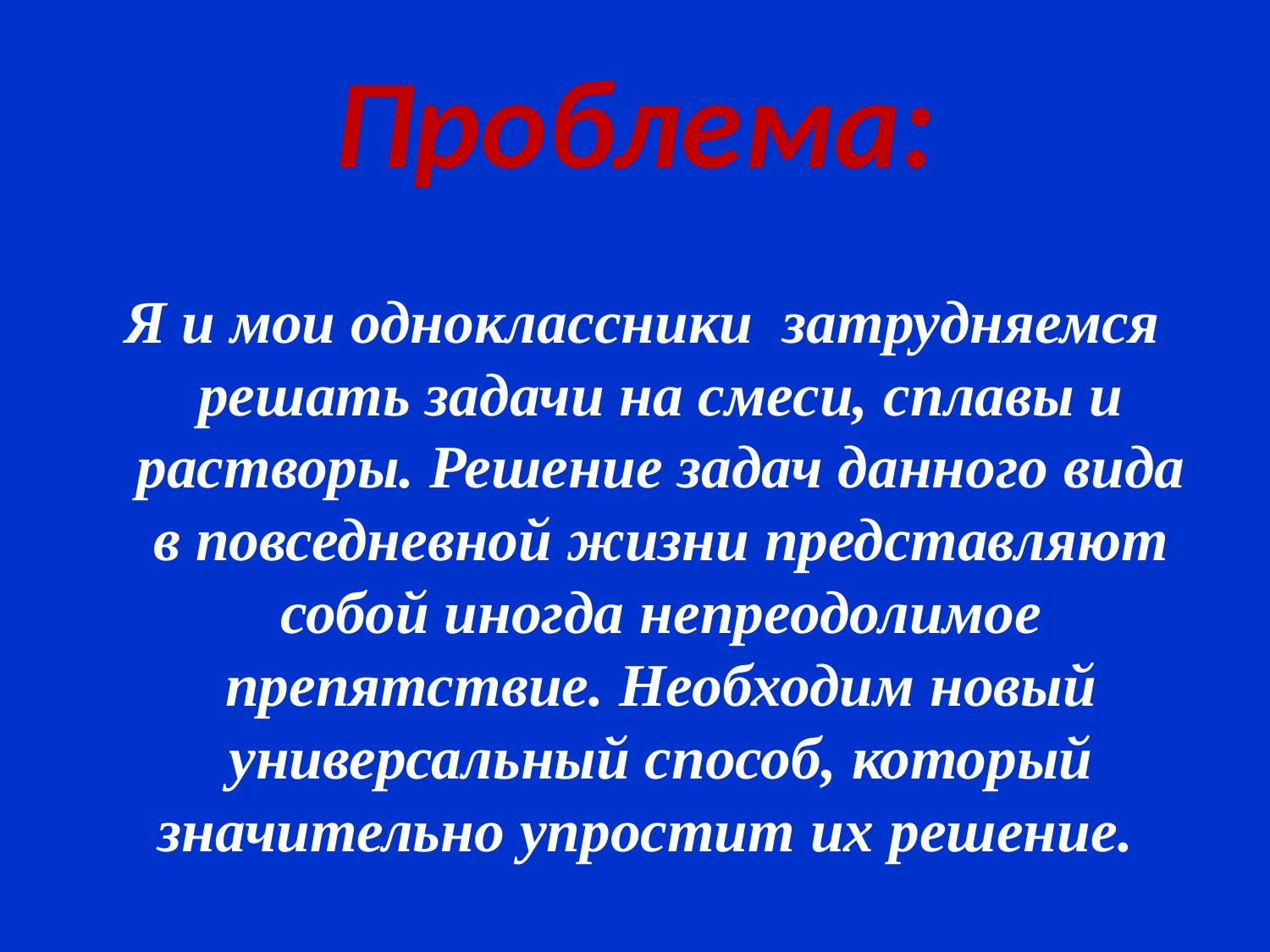

# Проблема:
   Я и мои одноклассники  затрудняемся  решать задачи на смеси, сплавы и растворы. Решение задач данного вида в повседневной жизни представляют собой иногда непреодолимое препятствие. Необходим новый универсальный способ, который значительно упростит их решение.